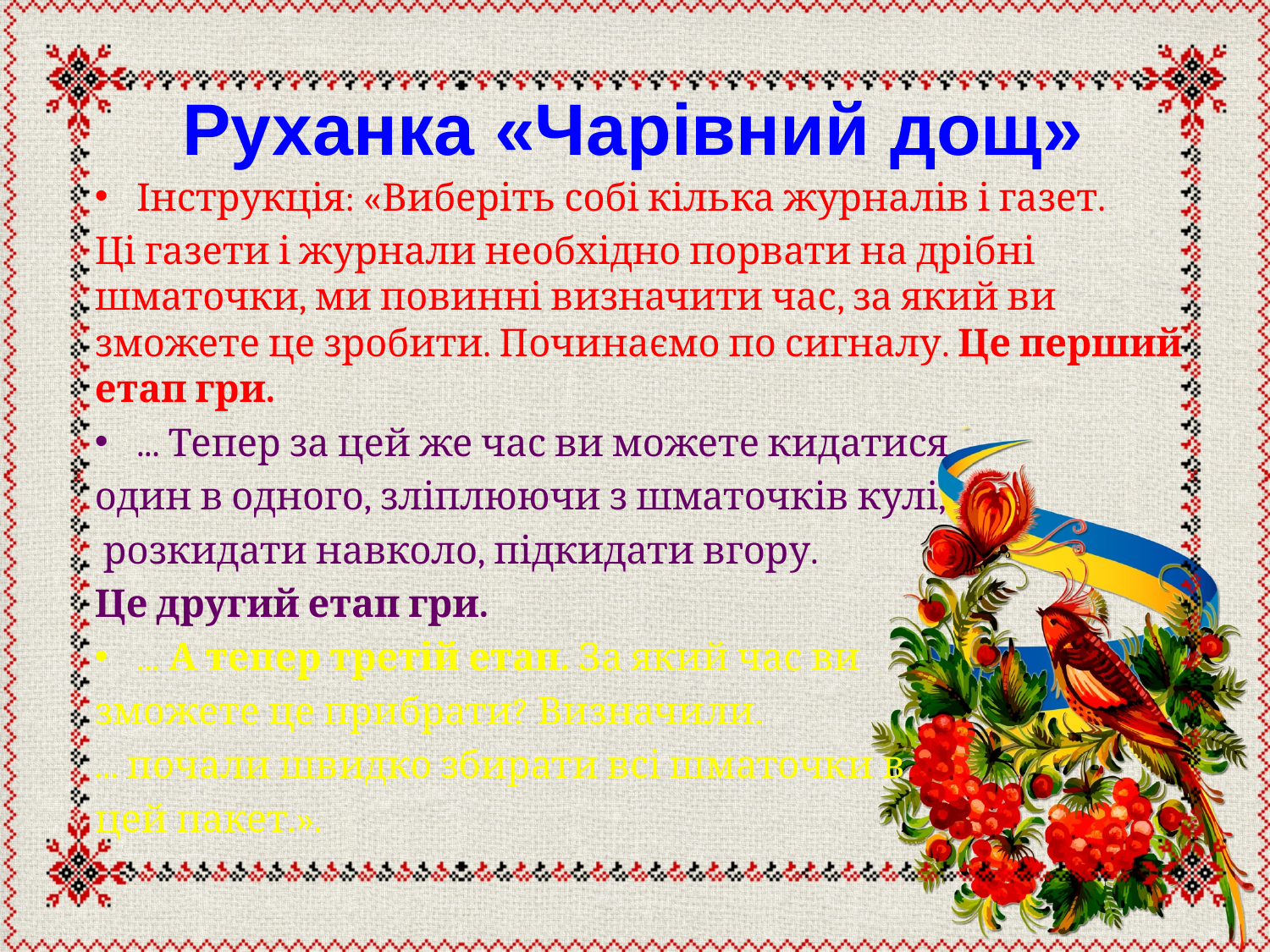

# Руханка «Чарівний дощ»
Інструкція: «Виберіть собі кілька журналів і газет.
Ці газети і журнали необхідно порвати на дрібні шматочки, ми повинні визначити час, за який ви зможете це зробити. Починаємо по сигналу. Це перший етап гри.
... Тепер за цей же час ви можете кидатися
один в одного, зліплюючи з шматочків кулі,
 розкидати навколо, підкидати вгору.
Це другий етап гри.
... А тепер третій етап. За який час ви
зможете це прибрати? Визначили.
... почали швидко збирати всі шматочки в
цей пакет.».